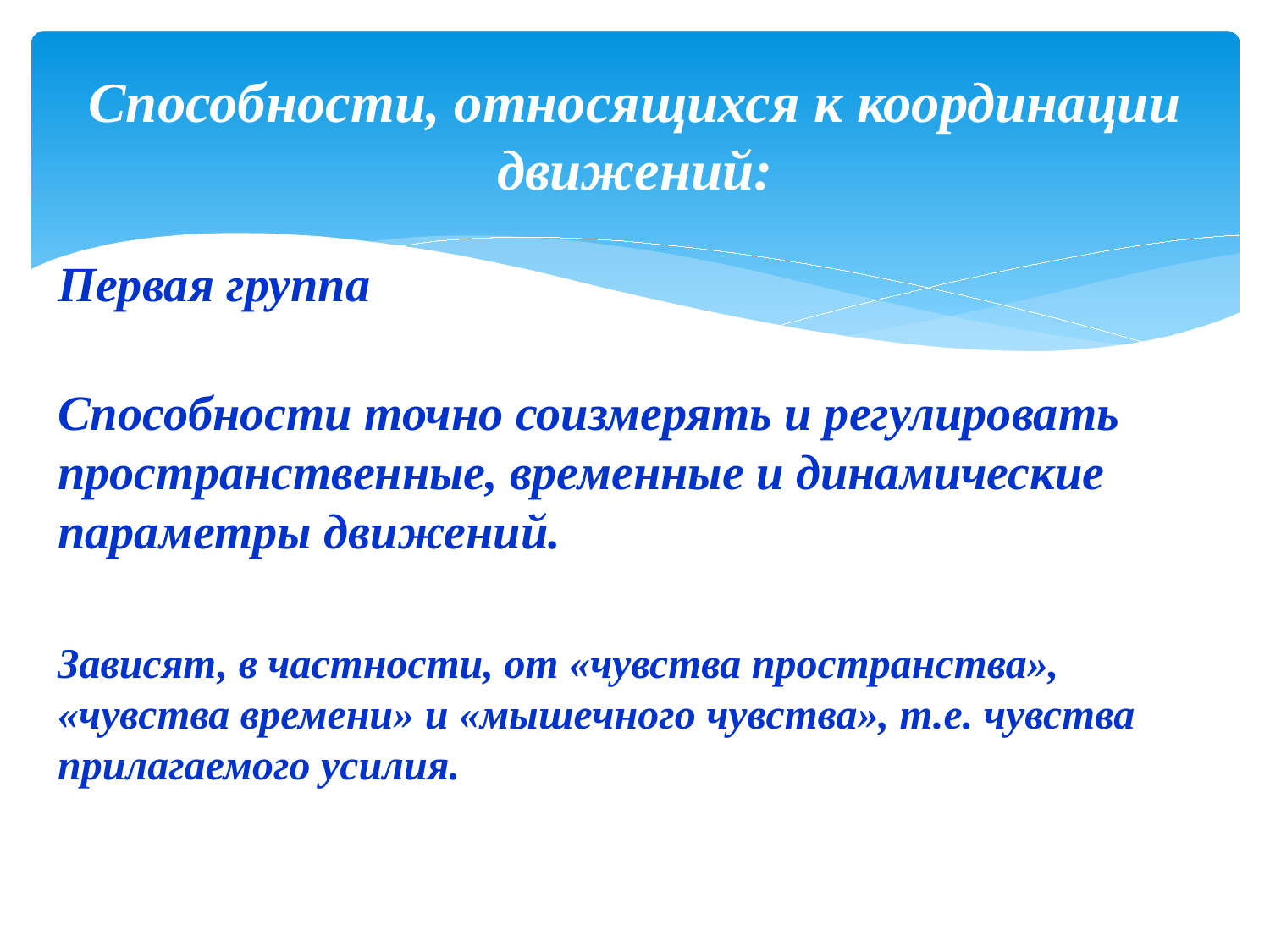

# Способности, относящихся к координации движений:
Первая группа

Способности точно соизмерять и регулировать пространственные, временные и динамические параметры движений.

Зависят, в частности, от «чувства пространства», «чувства времени» и «мышечного чувства», т.е. чувства прилагаемого усилия.